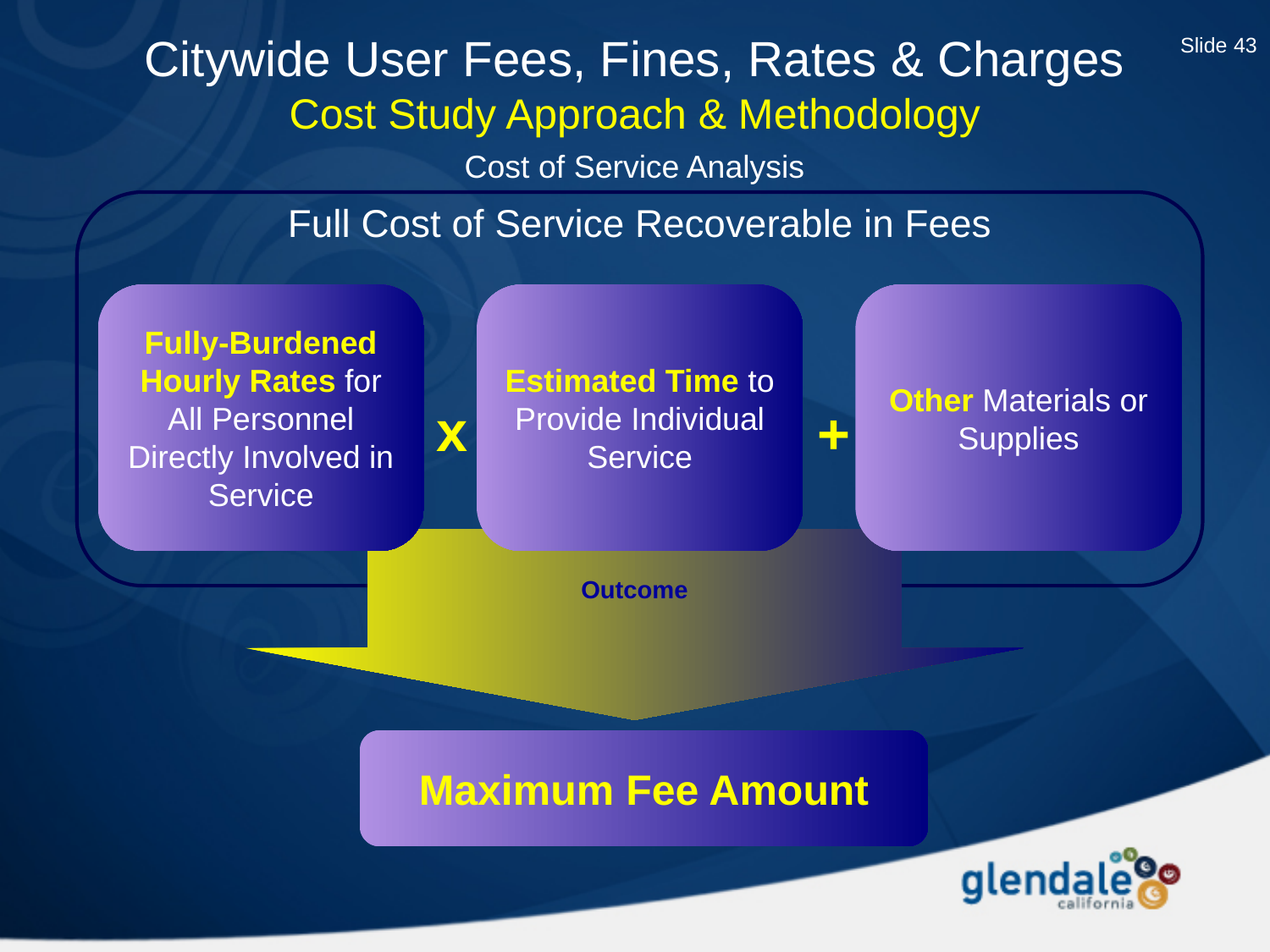

Slide 43
Citywide User Fees, Fines, Rates & Charges
Cost Study Approach & Methodology
# Cost of Service Analysis

Full Cost of Service Recoverable in Fees
Fully-Burdened Hourly Rates for All Personnel Directly Involved in Service
Estimated Time to Provide Individual Service
Other Materials or Supplies
Outcome
x

Maximum Fee Amount
+